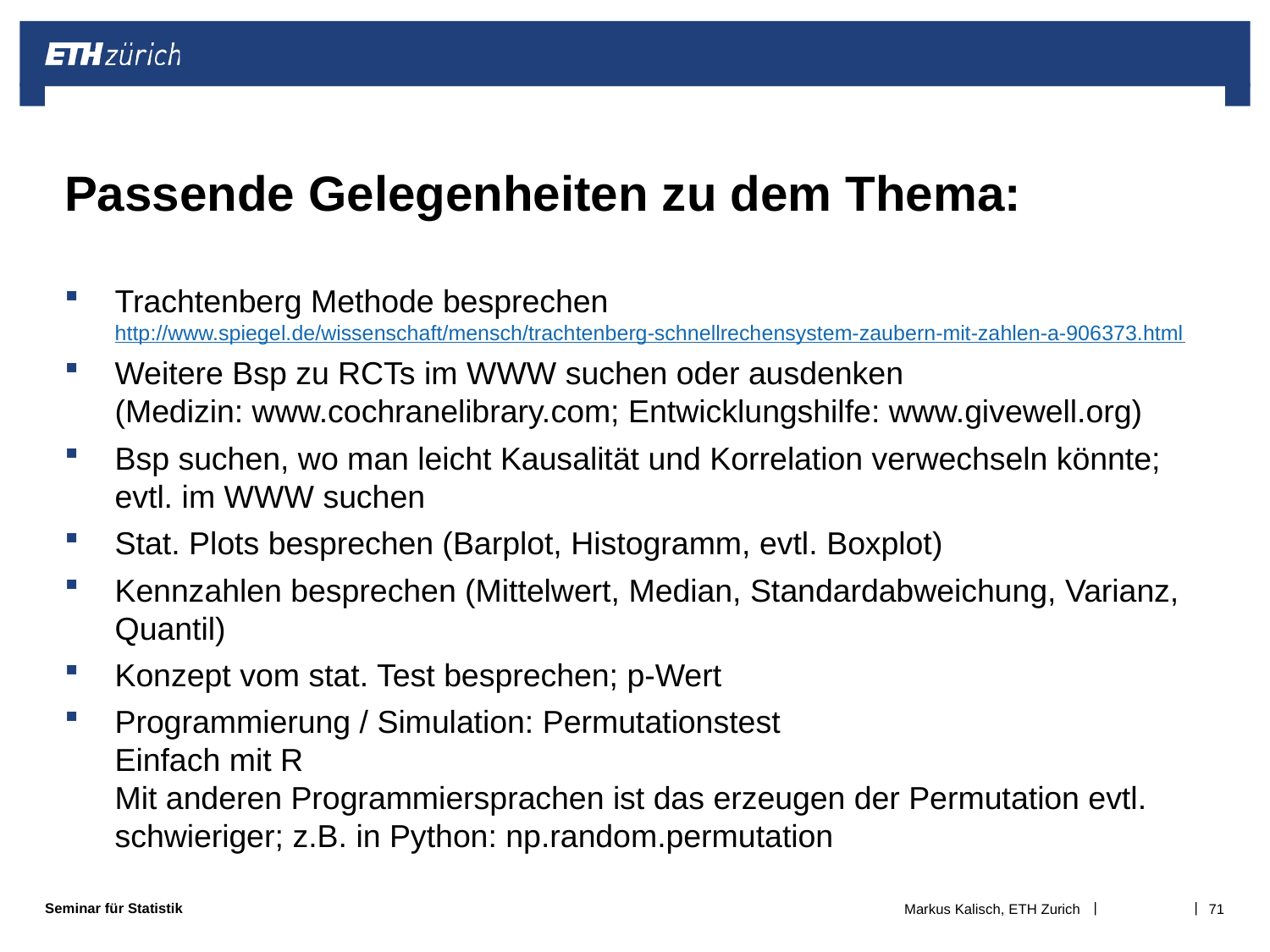

# Passende Gelegenheiten zu dem Thema:
Trachtenberg Methode besprechen
http://www.spiegel.de/wissenschaft/mensch/trachtenberg-schnellrechensystem-zaubern-mit-zahlen-a-906373.html
Weitere Bsp zu RCTs im WWW suchen oder ausdenken
(Medizin: www.cochranelibrary.com; Entwicklungshilfe: www.givewell.org)
Bsp suchen, wo man leicht Kausalität und Korrelation verwechseln könnte; evtl. im WWW suchen
Stat. Plots besprechen (Barplot, Histogramm, evtl. Boxplot)
Kennzahlen besprechen (Mittelwert, Median, Standardabweichung, Varianz, Quantil)
Konzept vom stat. Test besprechen; p-Wert
Programmierung / Simulation: Permutationstest
Einfach mit R
Mit anderen Programmiersprachen ist das erzeugen der Permutation evtl. schwieriger; z.B. in Python: np.random.permutation

Markus Kalisch, ETH Zurich
71